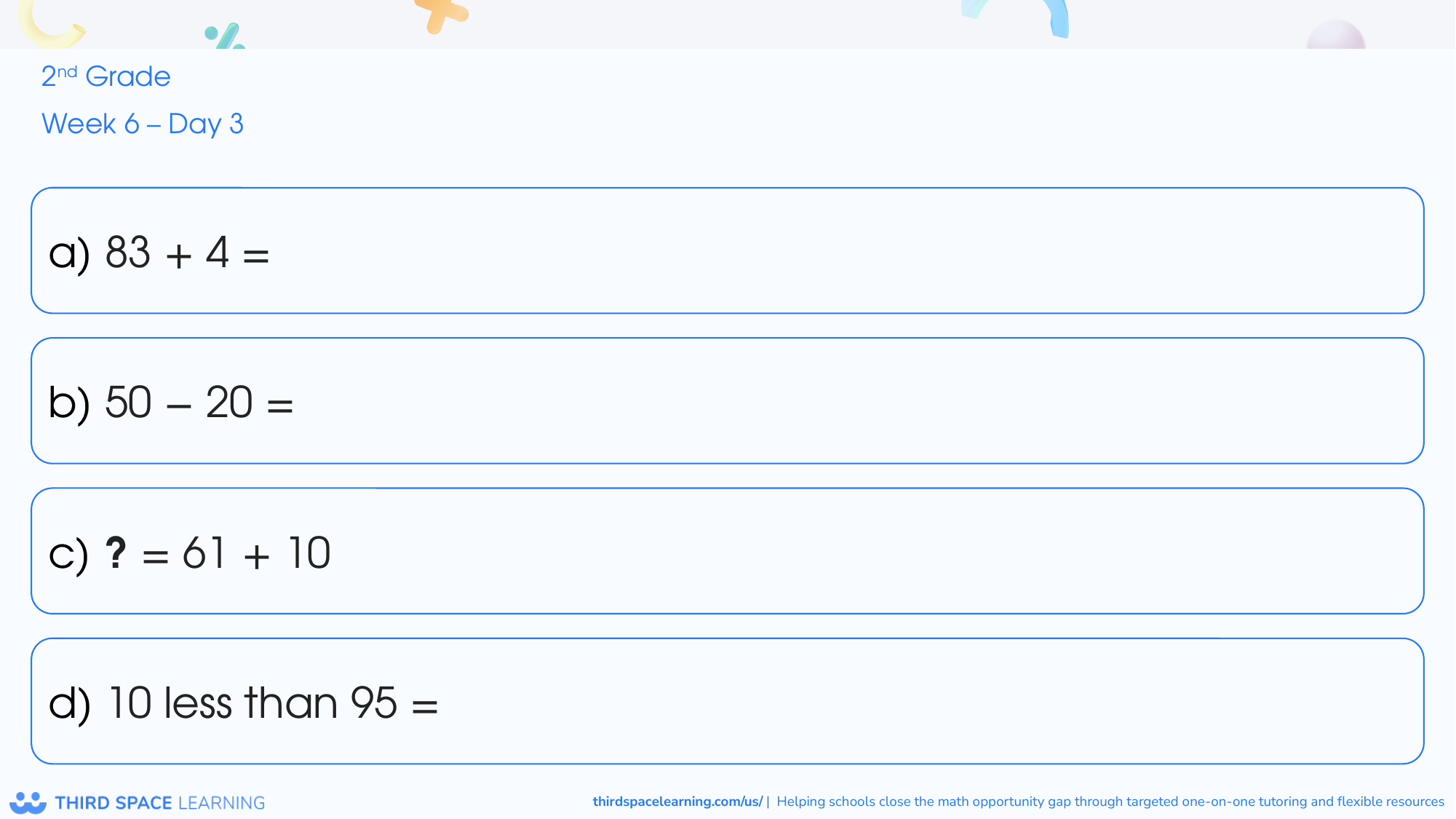

2nd Grade
Week 6 – Day 3
83 + 4 =
50 − 20 =
? = 61 + 10
10 less than 95 =